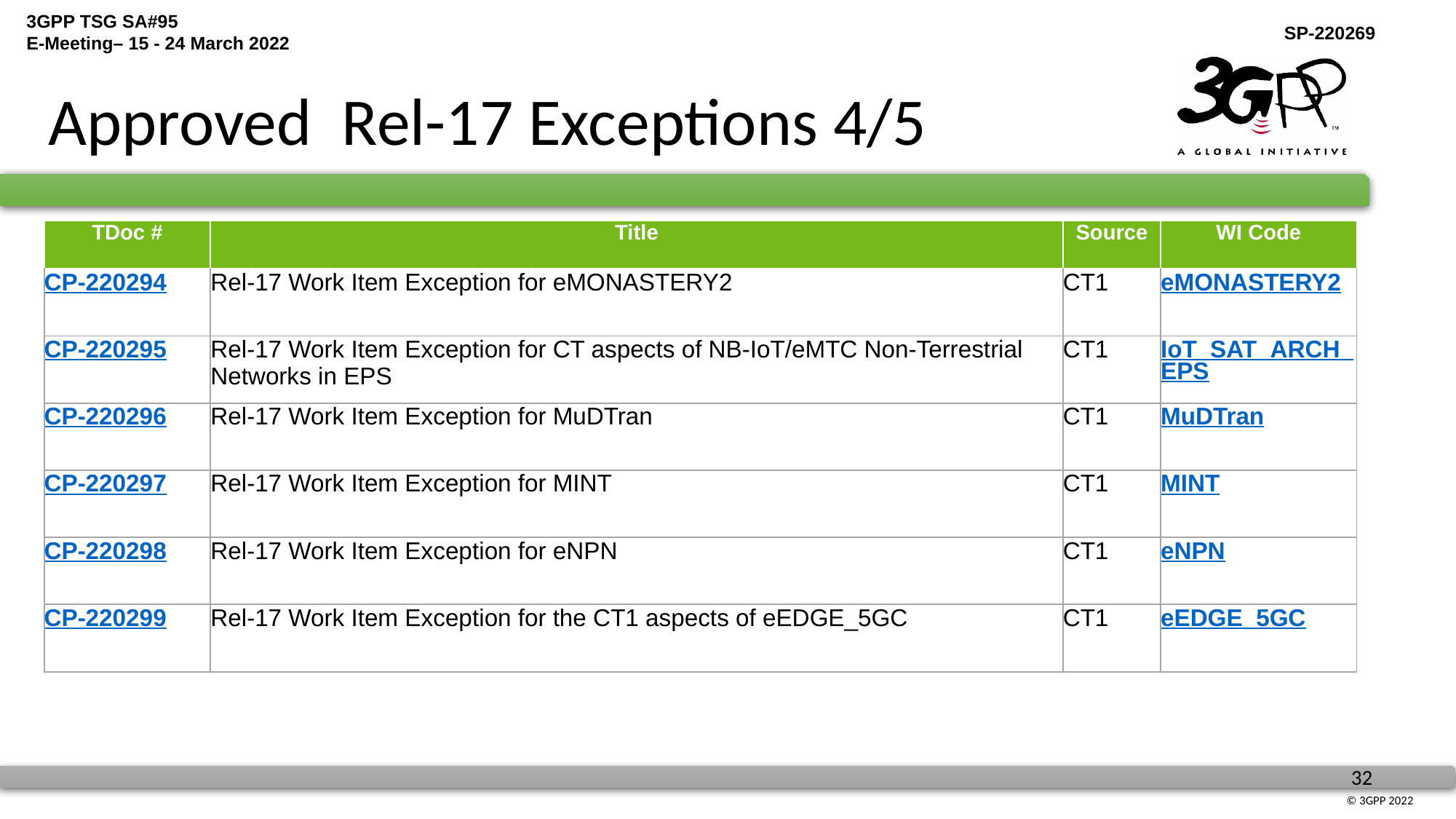

# Approved  Rel-17 Exceptions 4/5
| TDoc # | Title | Source | WI Code |
| --- | --- | --- | --- |
| CP-220294 | Rel-17 Work Item Exception for eMONASTERY2 | CT1 | eMONASTERY2 |
| CP-220295 | Rel-17 Work Item Exception for CT aspects of NB-IoT/eMTC Non-Terrestrial Networks in EPS | CT1 | IoT\_SAT\_ARCH\_EPS |
| CP-220296 | Rel-17 Work Item Exception for MuDTran | CT1 | MuDTran |
| CP-220297 | Rel-17 Work Item Exception for MINT | CT1 | MINT |
| CP-220298 | Rel-17 Work Item Exception for eNPN | CT1 | eNPN |
| CP-220299 | Rel-17 Work Item Exception for the CT1 aspects of eEDGE\_5GC | CT1 | eEDGE\_5GC |